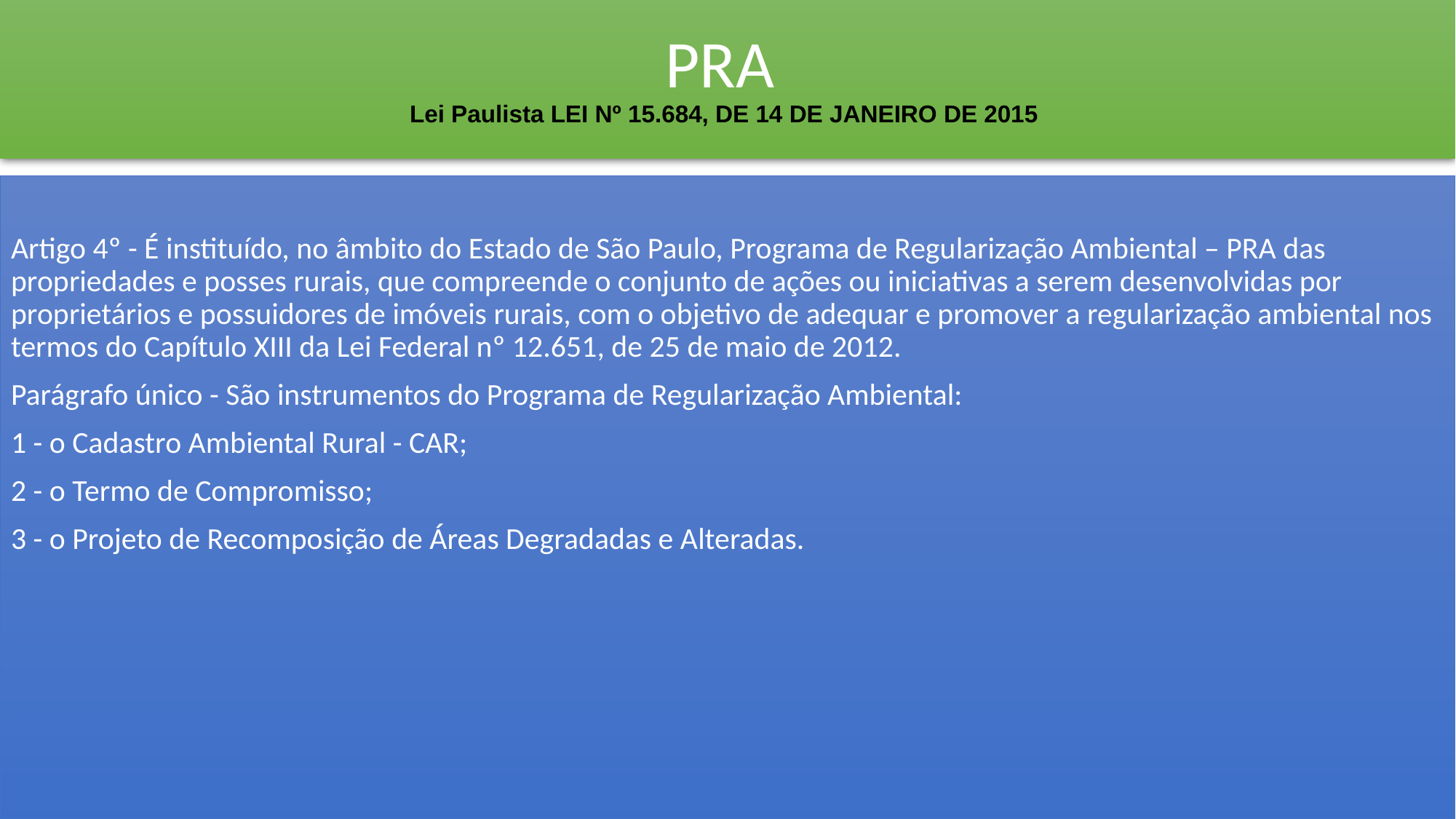

# PRA Lei Paulista LEI Nº 15.684, DE 14 DE JANEIRO DE 2015

Artigo 4º - É instituído, no âmbito do Estado de São Paulo, Programa de Regularização Ambiental – PRA das propriedades e posses rurais, que compreende o conjunto de ações ou iniciativas a serem desenvolvidas por proprietários e possuidores de imóveis rurais, com o objetivo de adequar e promover a regularização ambiental nos termos do Capítulo XIII da Lei Federal nº 12.651, de 25 de maio de 2012.
Parágrafo único - São instrumentos do Programa de Regularização Ambiental:
1 - o Cadastro Ambiental Rural - CAR;
2 - o Termo de Compromisso;
3 - o Projeto de Recomposição de Áreas Degradadas e Alteradas.